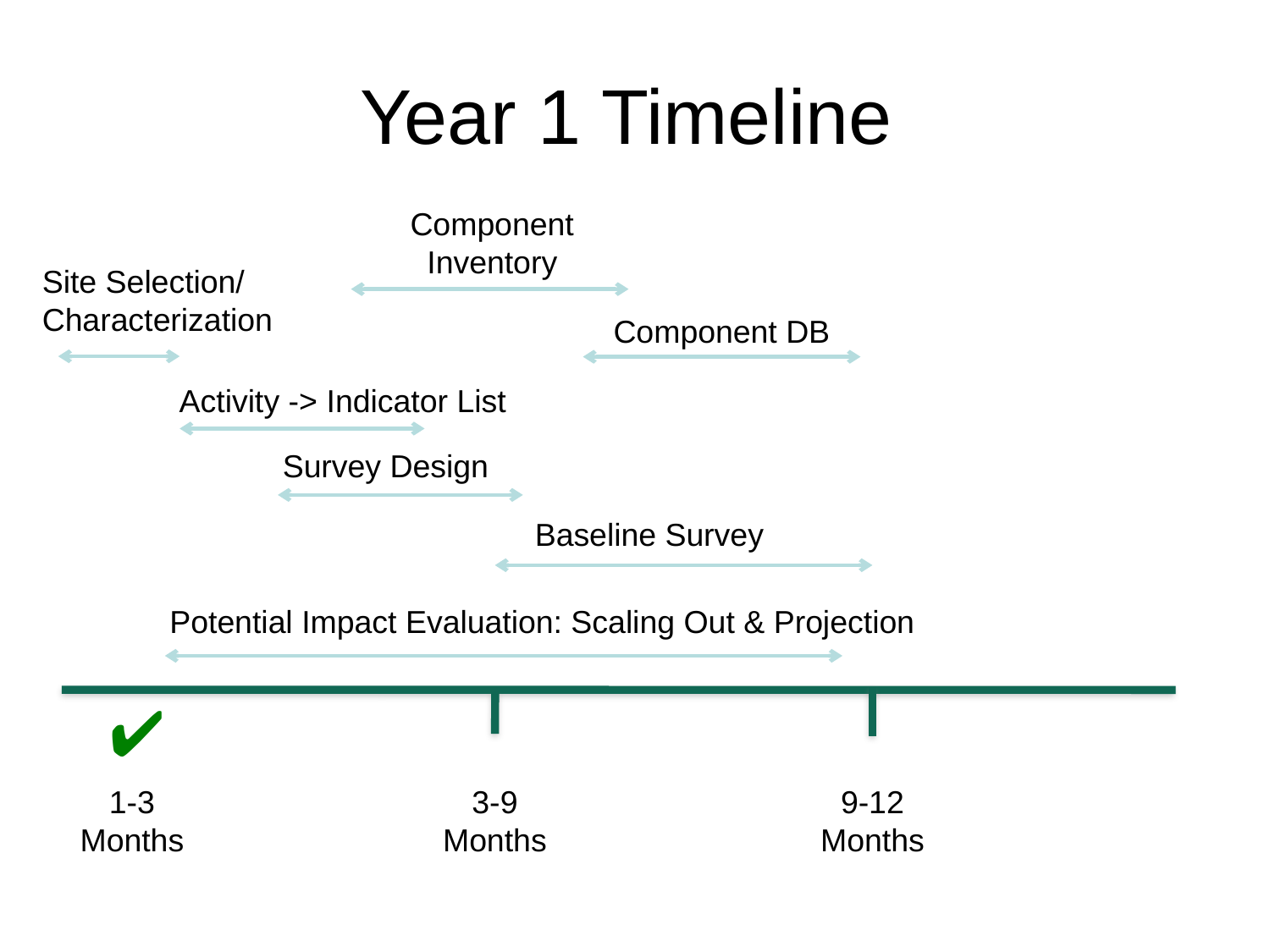

Year 1 Timeline

Component
Inventory
Site Selection/
Characterization
Component DB
Activity -> Indicator List
Survey Design
Baseline Survey
Potential Impact Evaluation: Scaling Out & Projection
✔
1-3 Months
3-9 Months
9-12 Months